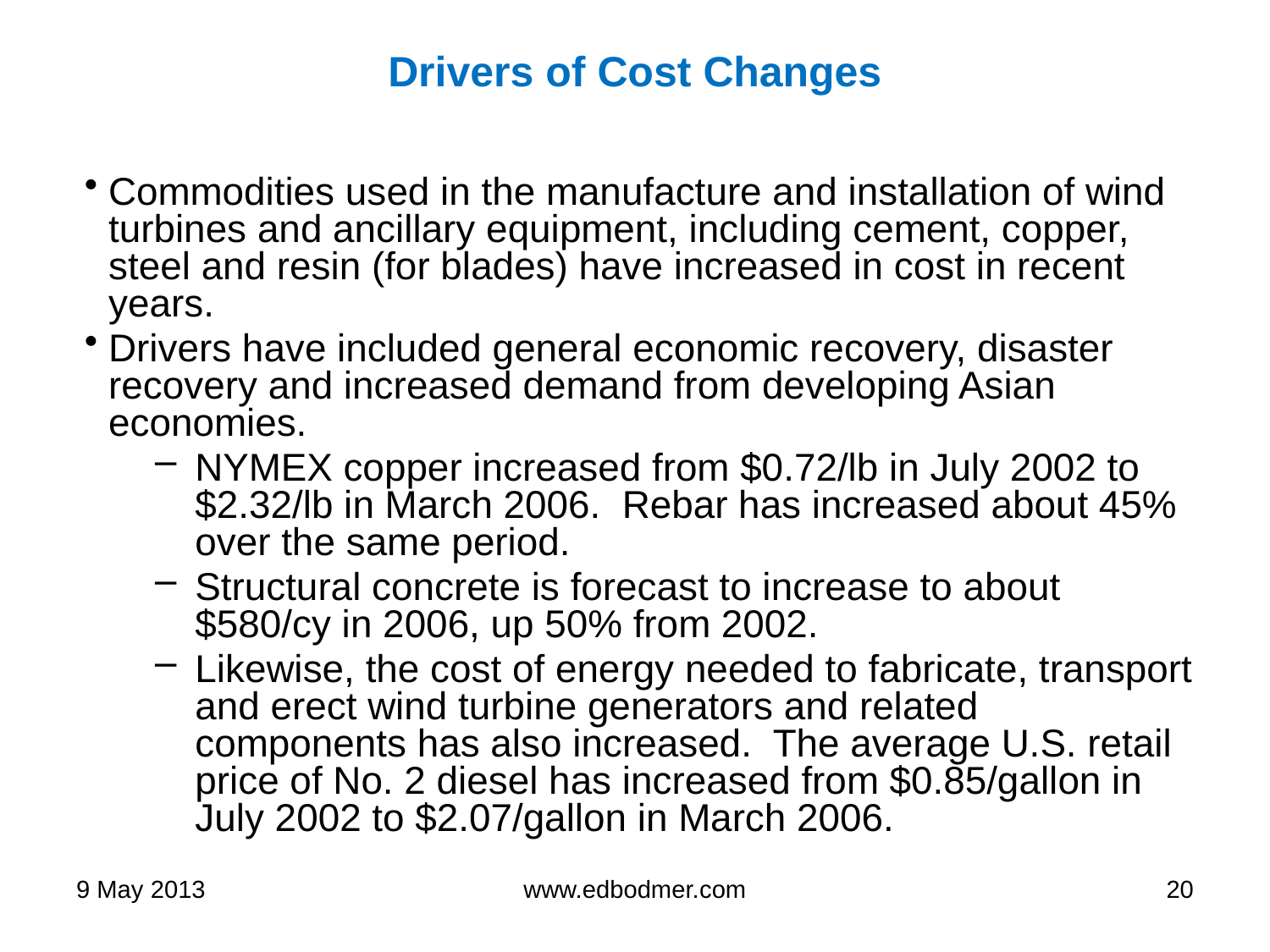

Drivers of Cost Changes
Commodities used in the manufacture and installation of wind turbines and ancillary equipment, including cement, copper, steel and resin (for blades) have increased in cost in recent years.
Drivers have included general economic recovery, disaster recovery and increased demand from developing Asian economies.
NYMEX copper increased from $0.72/lb in July 2002 to $2.32/lb in March 2006.  Rebar has increased about 45% over the same period.
Structural concrete is forecast to increase to about $580/cy in 2006, up 50% from 2002.
Likewise, the cost of energy needed to fabricate, transport and erect wind turbine generators and related components has also increased.  The average U.S. retail price of No. 2 diesel has increased from $0.85/gallon in July 2002 to $2.07/gallon in March 2006.
9 May 2013
www.edbodmer.com
20